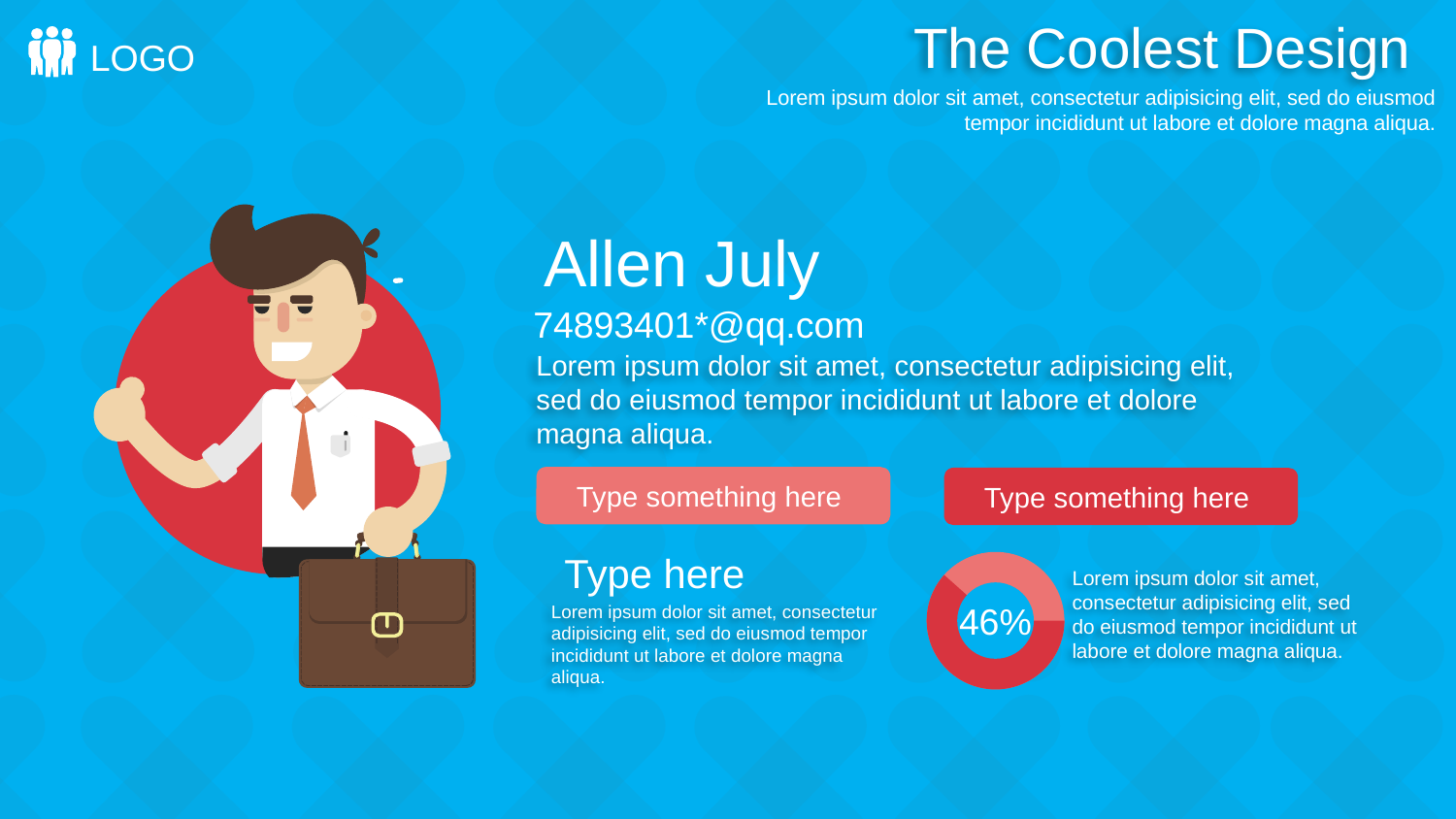

The Coolest Design

LOGO
Lorem ipsum dolor sit amet, consectetur adipisicing elit, sed do eiusmod tempor incididunt ut labore et dolore magna aliqua.

Allen July
74893401*@qq.com
Lorem ipsum dolor sit amet, consectetur adipisicing elit, sed do eiusmod tempor incididunt ut labore et dolore magna aliqua.
Type something here
Type something here
Type here

46%
Lorem ipsum dolor sit amet, consectetur adipisicing elit, sed do eiusmod tempor incididunt ut labore et dolore magna aliqua.
Lorem ipsum dolor sit amet, consectetur adipisicing elit, sed do eiusmod tempor incididunt ut labore et dolore magna aliqua.